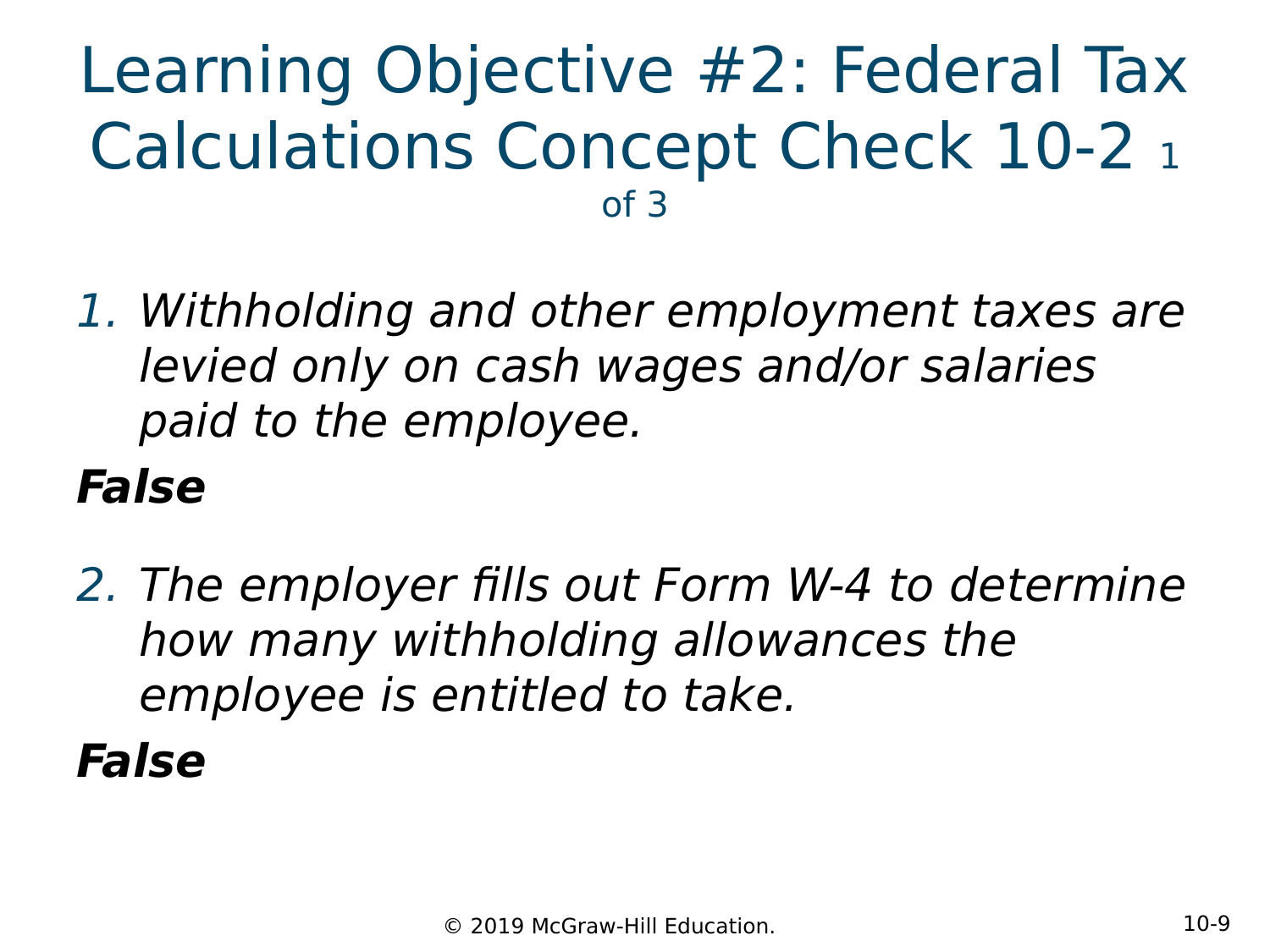

# Learning Objective #2: Federal Tax Calculations Concept Check 10-2 1 of 3
Withholding and other employment taxes are levied only on cash wages and/or salaries paid to the employee.
False
The employer fills out Form W-4 to determine how many withholding allowances the employee is entitled to take.
False